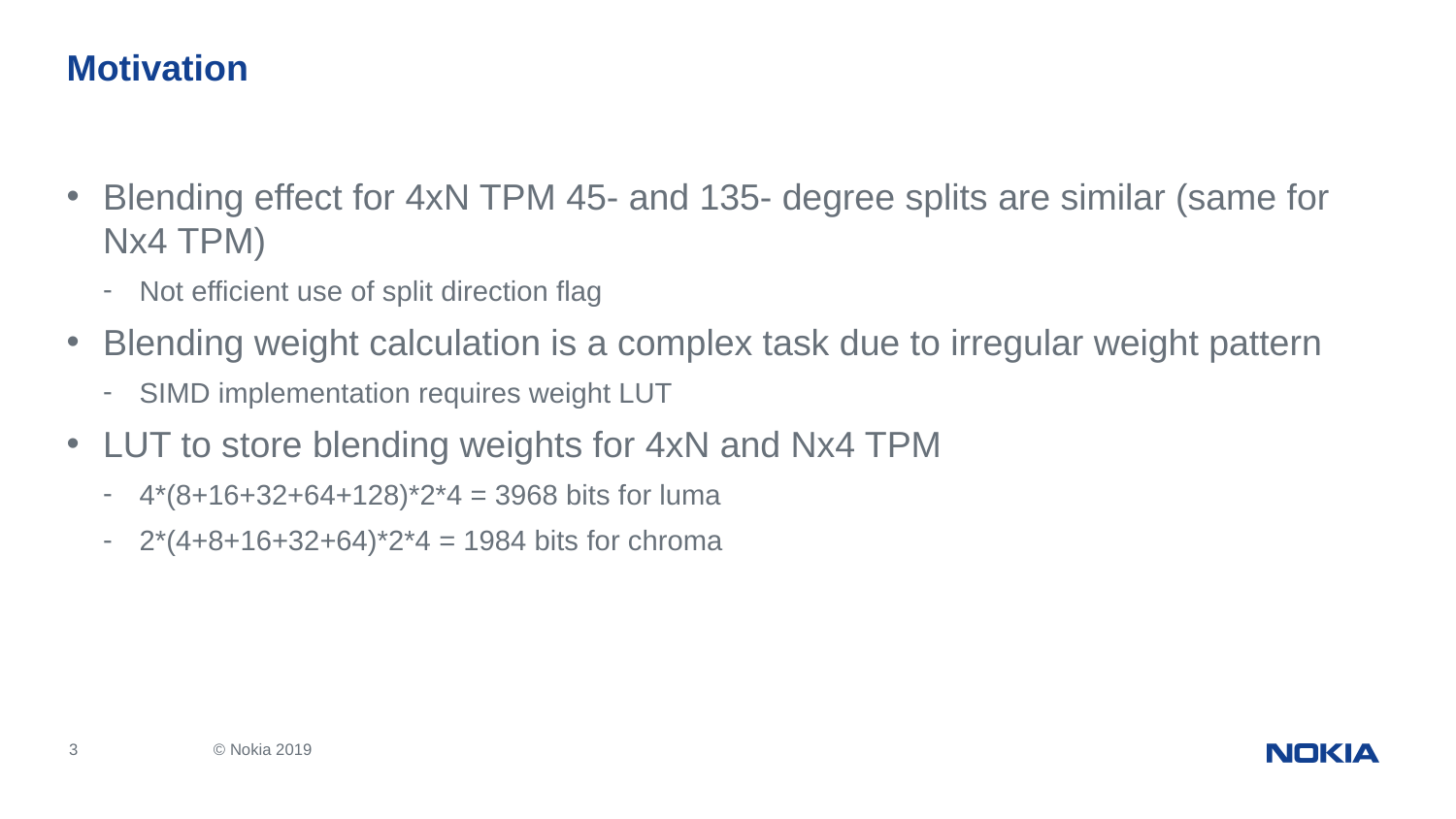

# Motivation

Blending effect for 4xN TPM 45- and 135- degree splits are similar (same for Nx4 TPM)
Not efficient use of split direction flag
Blending weight calculation is a complex task due to irregular weight pattern
SIMD implementation requires weight LUT
LUT to store blending weights for 4xN and Nx4 TPM
4*(8+16+32+64+128)*2*4 = 3968 bits for luma
2*(4+8+16+32+64)*2*4 = 1984 bits for chroma